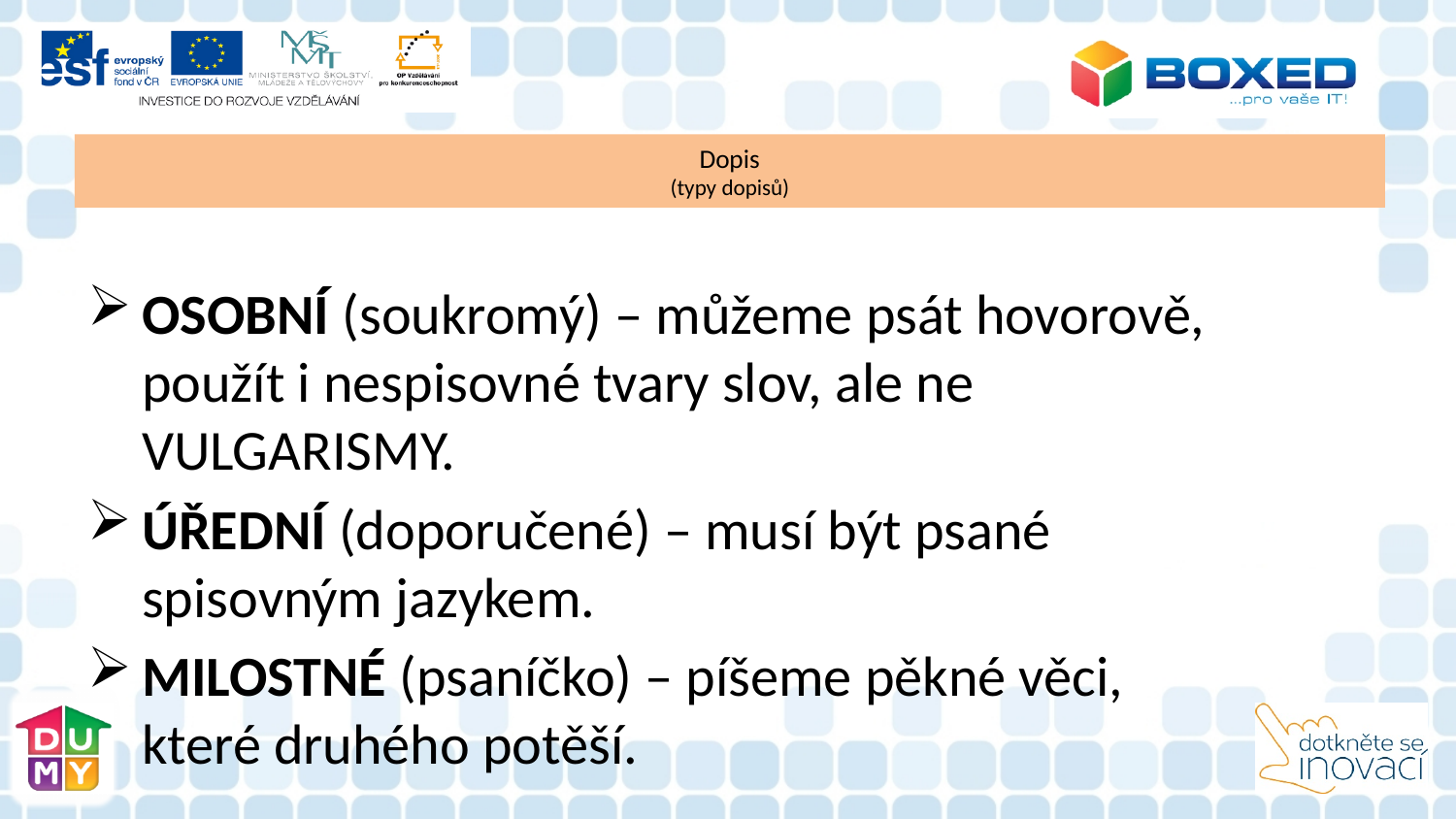

# Dopis (typy dopisů)

OSOBNÍ (soukromý) – můžeme psát hovorově, použít i nespisovné tvary slov, ale ne VULGARISMY.
ÚŘEDNÍ (doporučené) – musí být psané spisovným jazykem.
MILOSTNÉ (psaníčko) – píšeme pěkné věci, které druhého potěší.